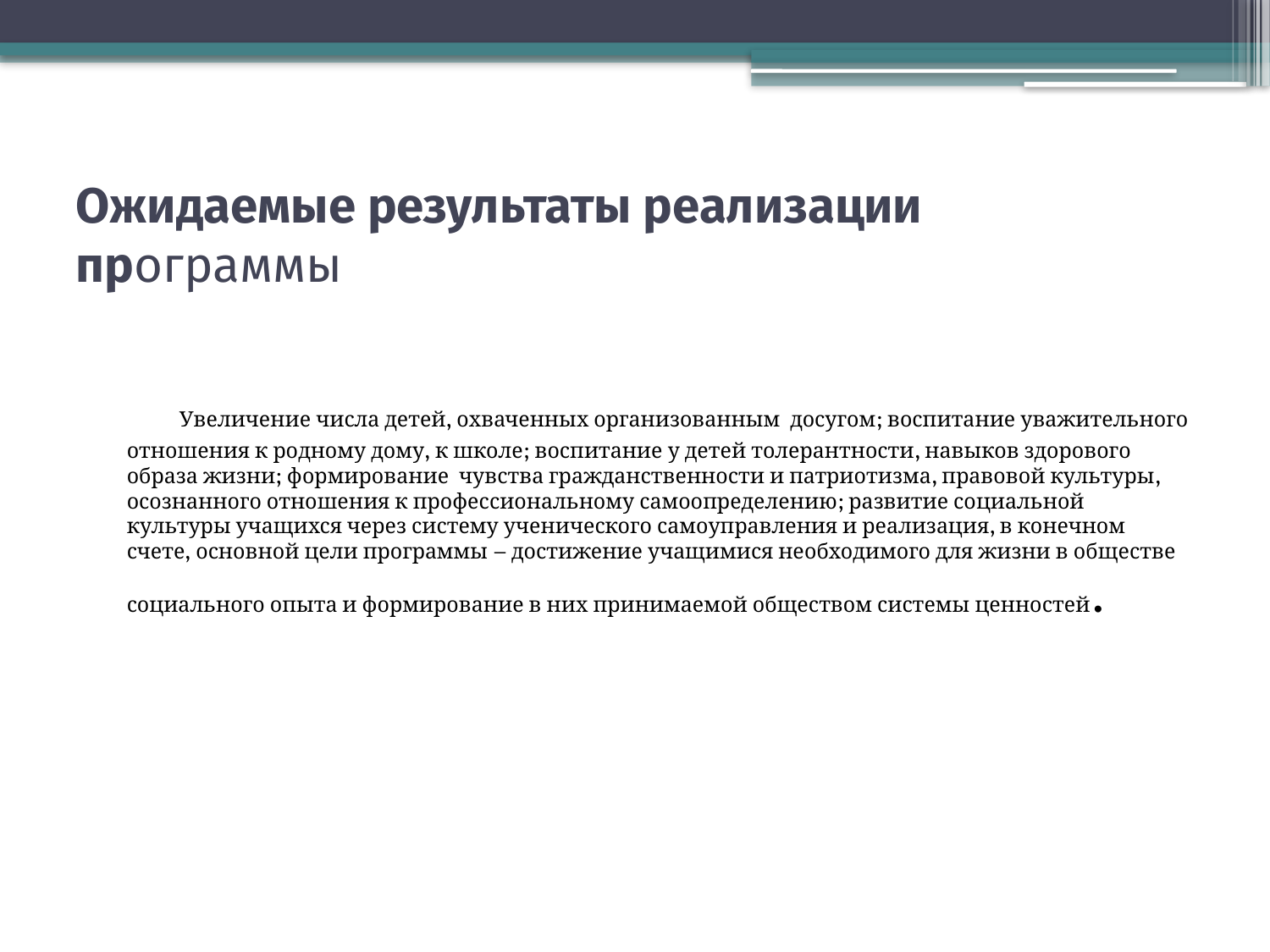

# Ожидаемые результаты реализации программы
     Увеличение числа детей, охваченных организованным  досугом; воспитание уважительного отношения к родному дому, к школе; воспитание у детей толерантности, навыков здорового образа жизни; формирование  чувства гражданственности и патриотизма, правовой культуры, осознанного отношения к профессиональному самоопределению; развитие социальной культуры учащихся через систему ученического самоуправления и реализация, в конечном счете, основной цели программы – достижение учащимися необходимого для жизни в обществе социального опыта и формирование в них принимаемой обществом системы ценностей.